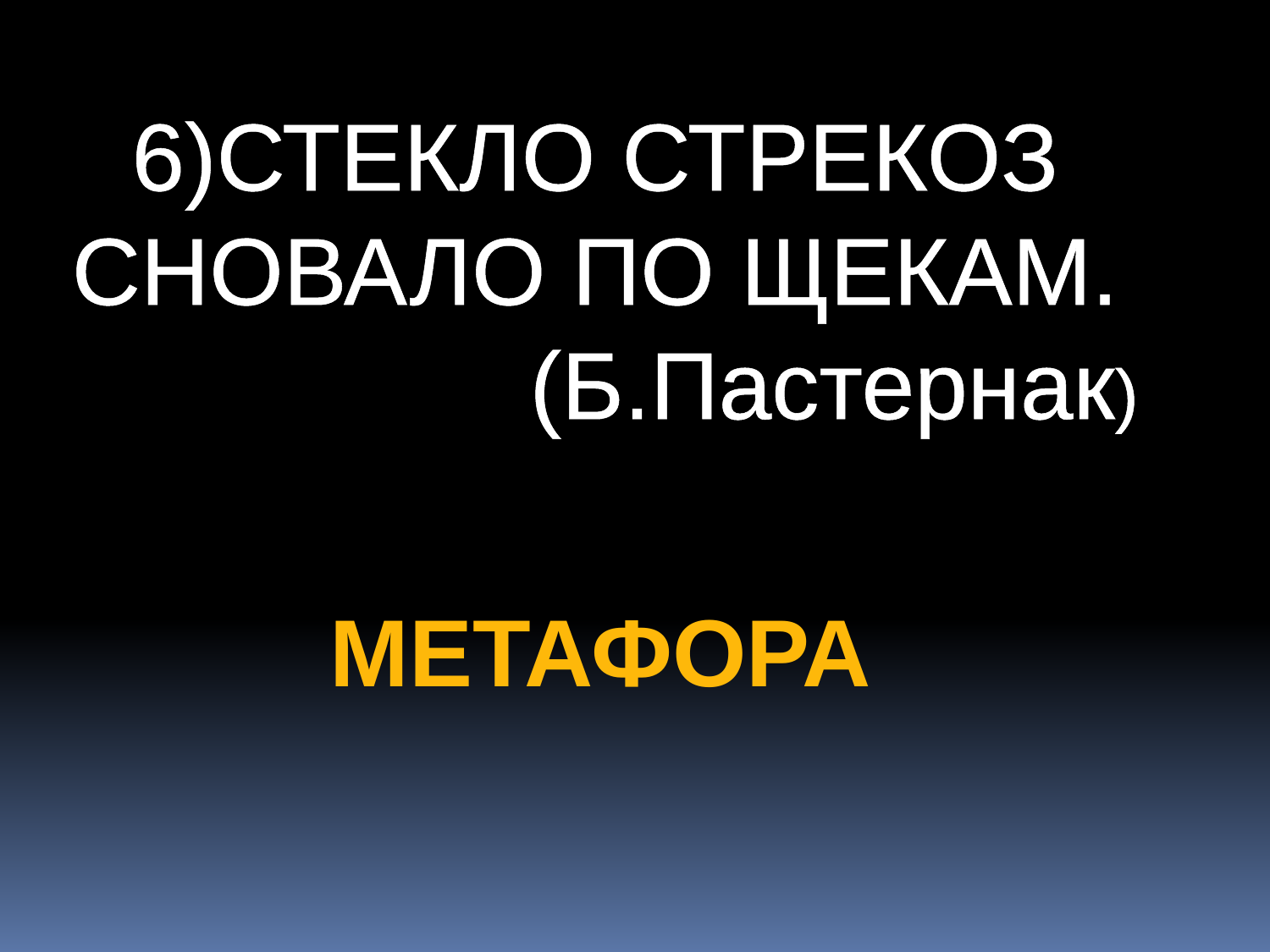

6)СТЕКЛО СТРЕКОЗ СНОВАЛО ПО ЩЕКАМ.
(Б.Пастернак)
МЕТАФОРА